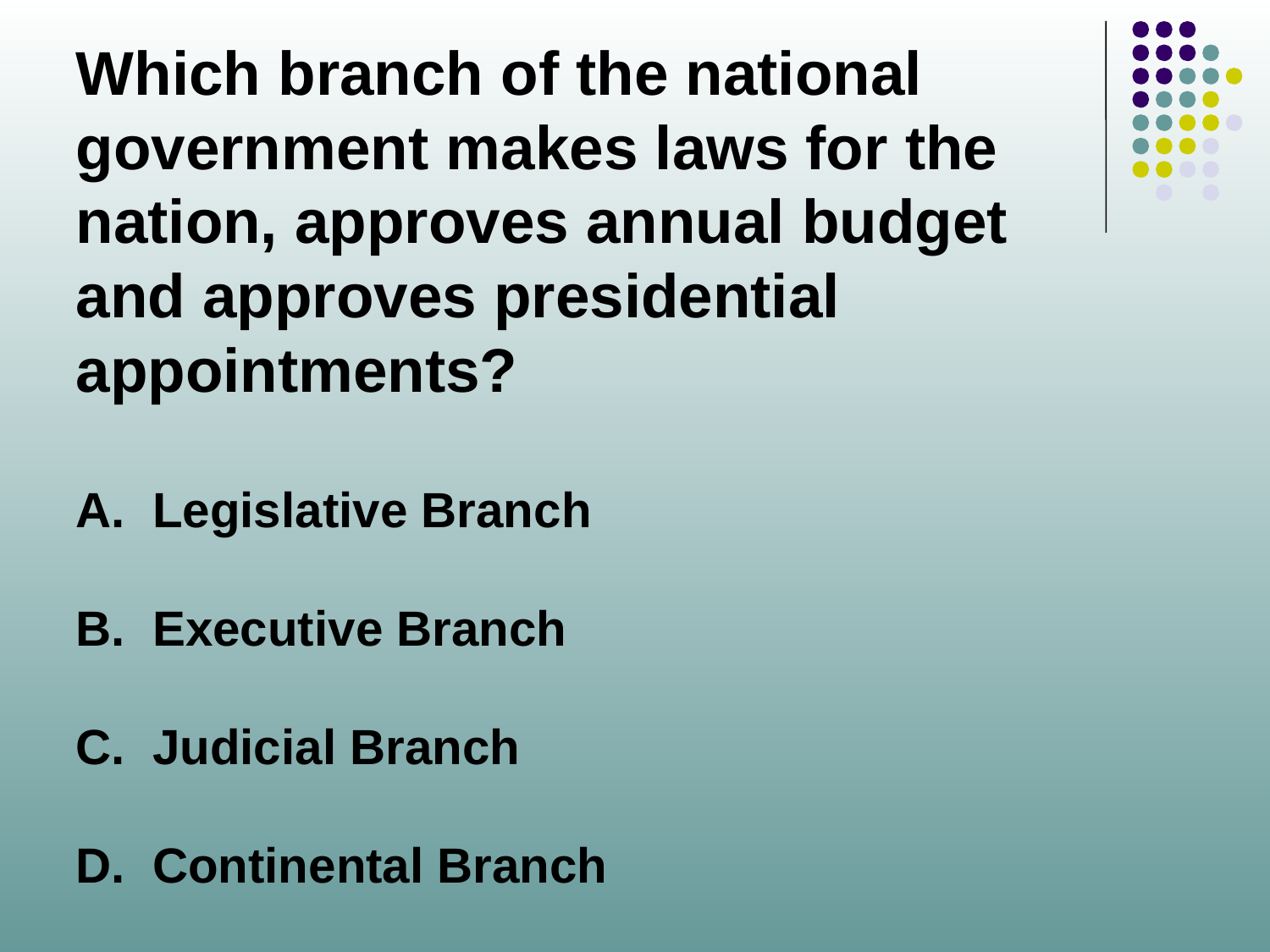

Which branch of the national government makes laws for the nation, approves annual budget and approves presidential appointments?
A.  Legislative Branch
B.  Executive Branch
C.  Judicial Branch
D.  Continental Branch